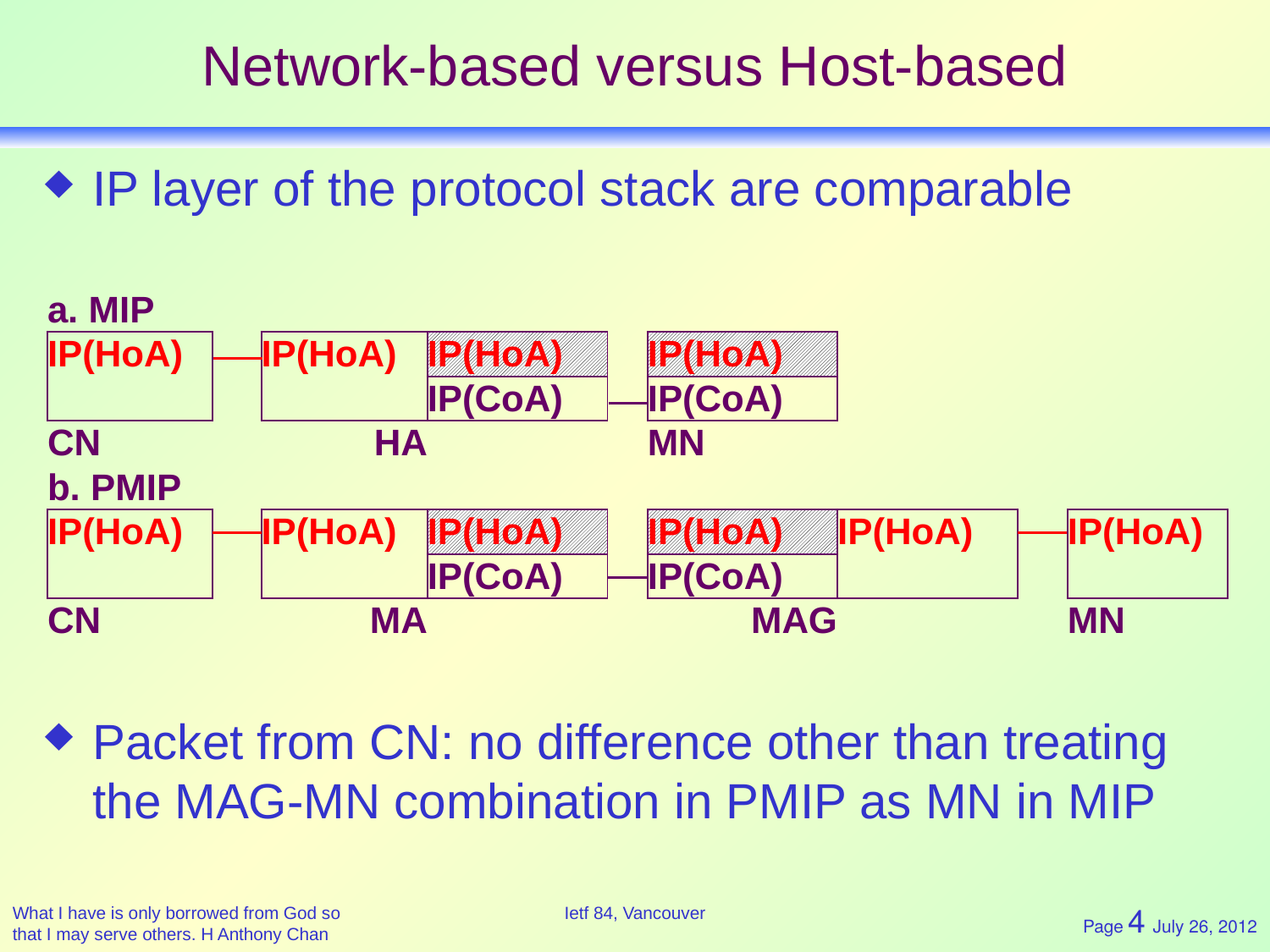

# Network-based versus Host-based
IP layer of the protocol stack are comparable

Packet from CN: no difference other than treating the MAG-MN combination in PMIP as MN in MIP

| a. MIP |  |  |  |  |  |  |  |  |
| --- | --- | --- | --- | --- | --- | --- | --- | --- |
| IP(HoA) |  | IP(HoA) | IP(HoA) |  | IP(HoA) |  |  |  |
|  |  |  | IP(CoA) |  | IP(CoA) |  |  |  |
| CN |  | HA |  |  | MN |  |  |  |
| b. PMIP |  |  |  |  |  |  |  |  |
| IP(HoA) |  | IP(HoA) | IP(HoA) |  | IP(HoA) | IP(HoA) |  | IP(HoA) |
|  |  |  | IP(CoA) |  | IP(CoA) |  |  |  |
| CN |  | MA |  |  | MAG |  |  | MN |